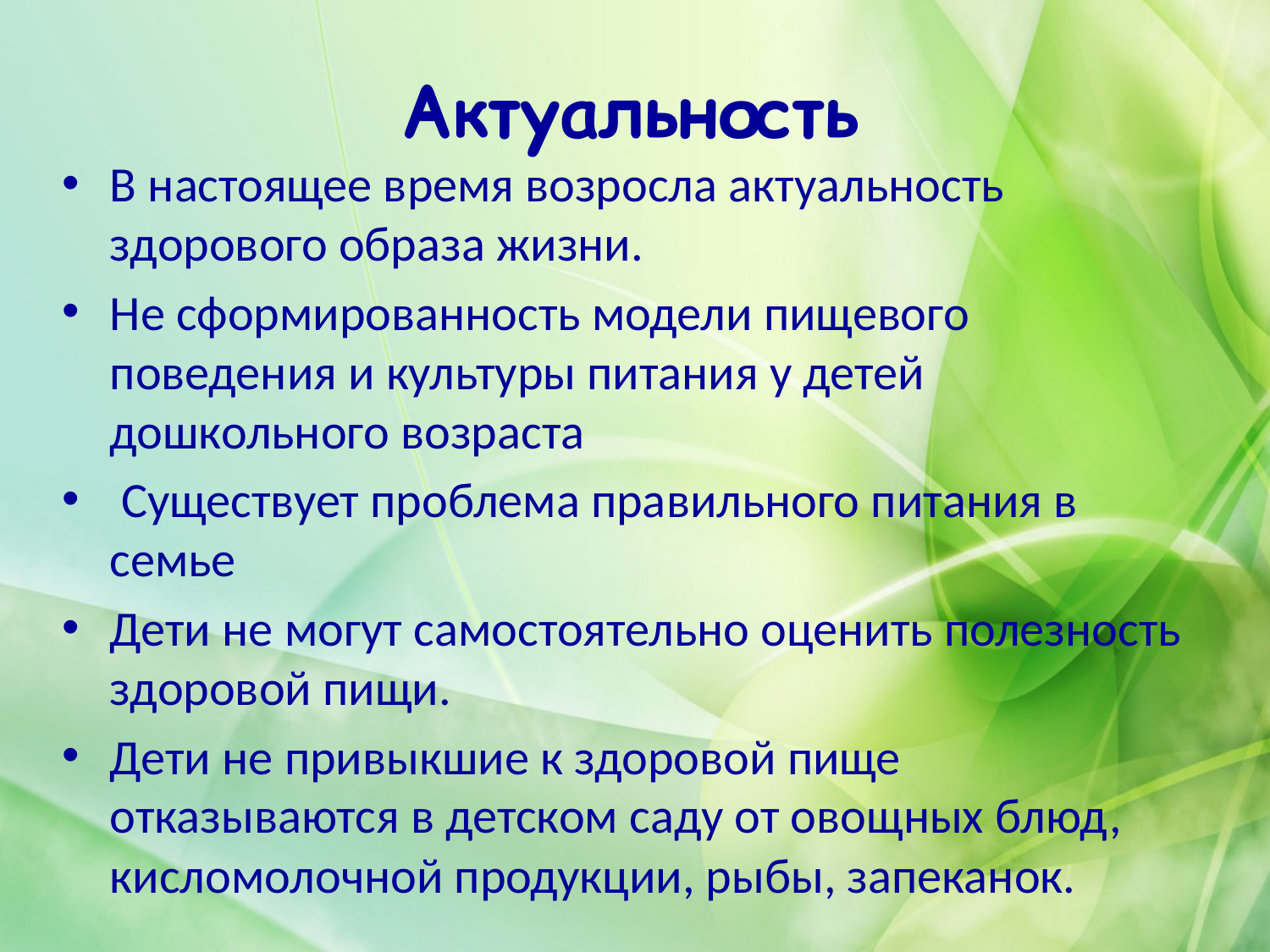

# Актуальность
В настоящее время возросла актуальность здорового образа жизни.
Не сформированность модели пищевого поведения и культуры питания у детей дошкольного возраста
 Существует проблема правильного питания в семье
Дети не могут самостоятельно оценить полезность здоровой пищи.
Дети не привыкшие к здоровой пище отказываются в детском саду от овощных блюд, кисломолочной продукции, рыбы, запеканок.